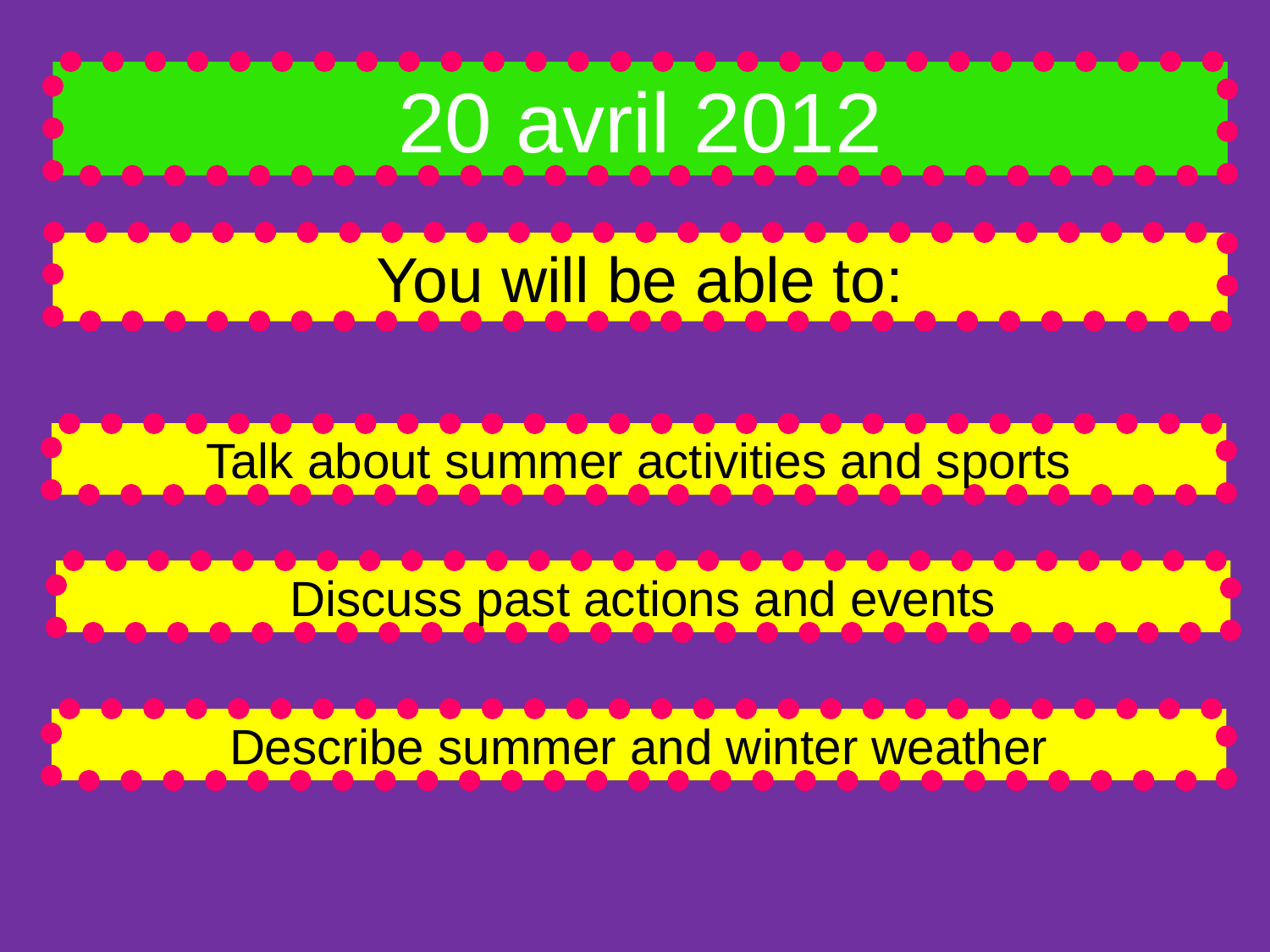

20 avril 2012
You will be able to:
Talk about summer activities and sports
Discuss past actions and events
Describe summer and winter weather